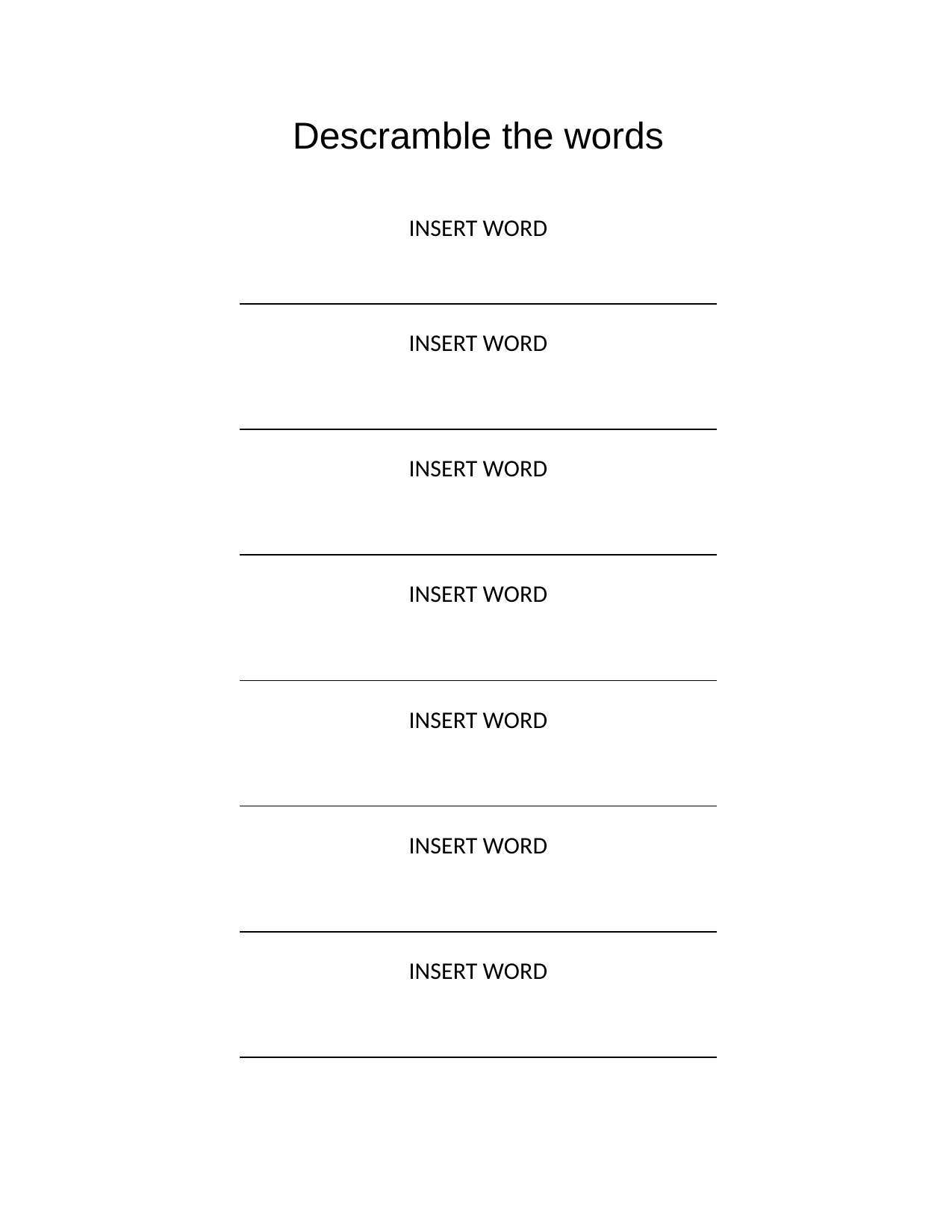

Descramble the words
| INSERT WORD |
| --- |
|  |
| INSERT WORD |
| INSERT WORD |
| INSERT WORD |
| INSERT WORD |
| INSERT WORD |
| INSERT WORD |